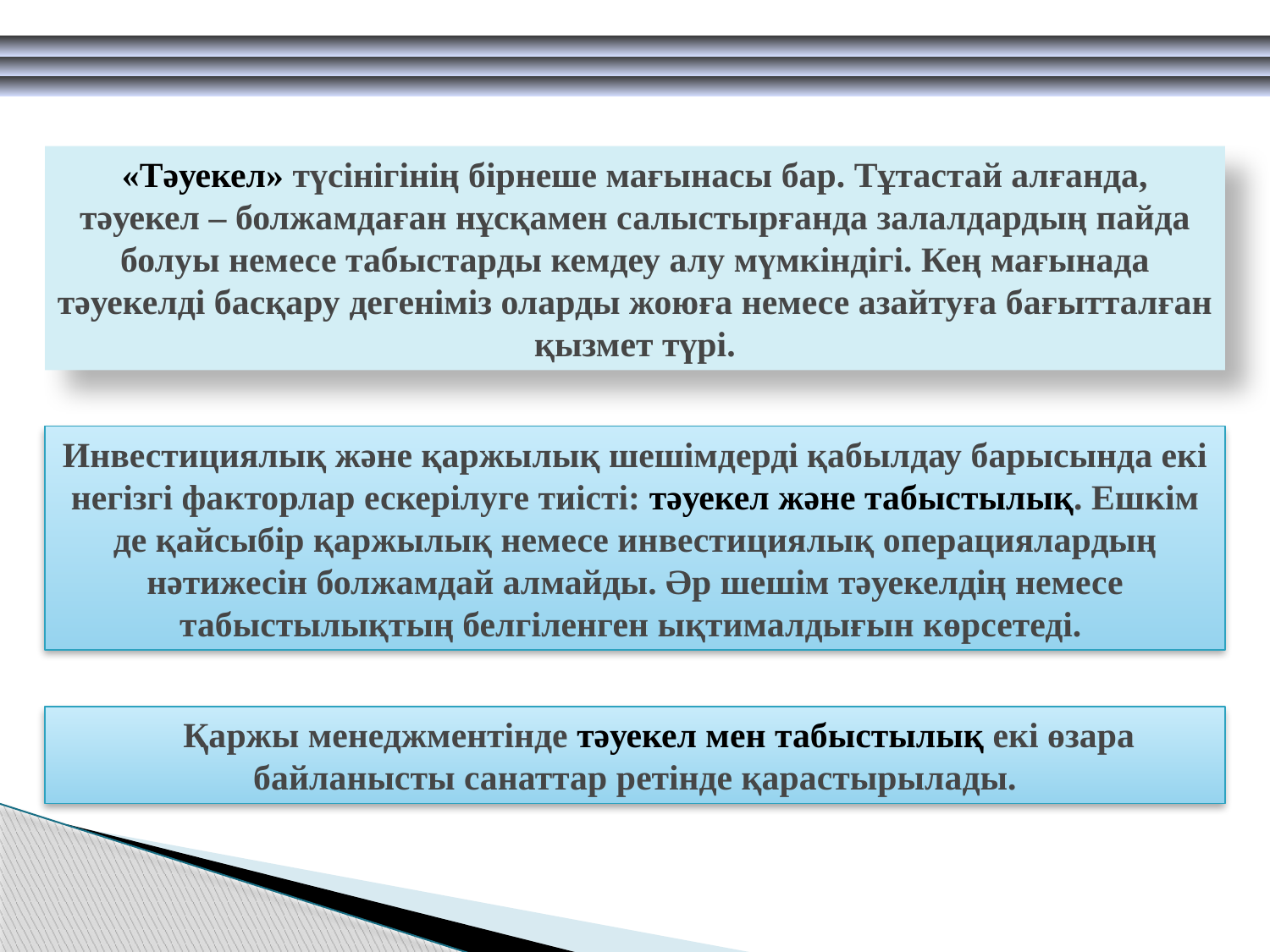

«Тәуекел» түсінігінің бірнеше мағынасы бар. Тұтастай алғанда, тәуекел – болжамдаған нұсқамен салыстырғанда залалдардың пайда болуы немесе табыстарды кемдеу алу мүмкіндігі. Кең мағынада тәуекелді басқару дегеніміз оларды жоюға немесе азайтуға бағытталған қызмет түрі.
Инвестициялық және қаржылық шешімдерді қабылдау барысында екі негізгі факторлар ескерілуге тиісті: тәуекел және табыстылық. Ешкім де қайсыбір қаржылық немесе инвестициялық операциялардың нәтижесін болжамдай алмайды. Әр шешім тәуекелдің немесе табыстылықтың белгіленген ықтималдығын көрсетеді.
Қаржы менеджментінде тәуекел мен табыстылық екі өзара байланысты санаттар ретінде қарастырылады.